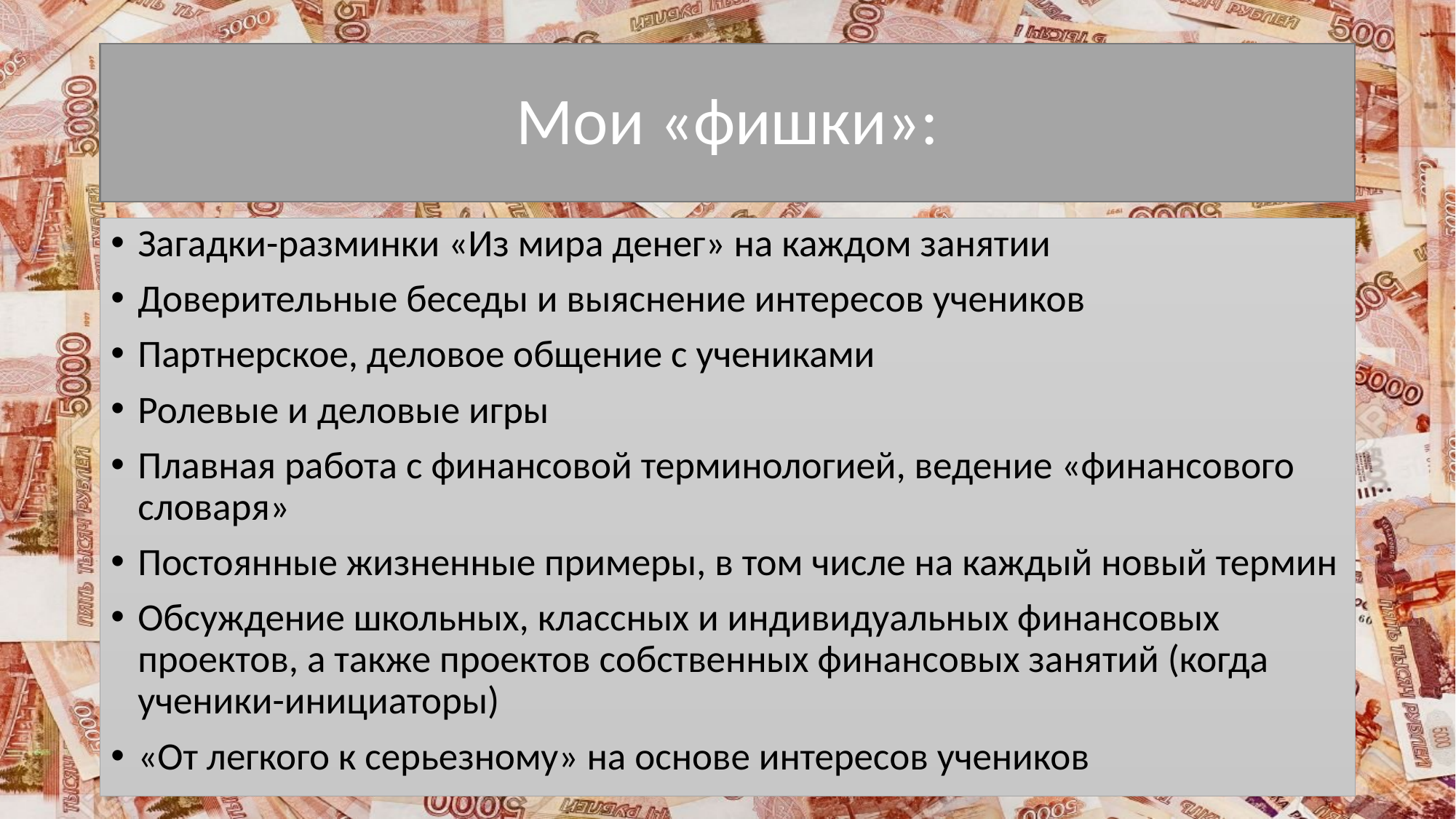

# Мои «фишки»:
Загадки-разминки «Из мира денег» на каждом занятии
Доверительные беседы и выяснение интересов учеников
Партнерское, деловое общение с учениками
Ролевые и деловые игры
Плавная работа с финансовой терминологией, ведение «финансового словаря»
Постоянные жизненные примеры, в том числе на каждый новый термин
Обсуждение школьных, классных и индивидуальных финансовых проектов, а также проектов собственных финансовых занятий (когда ученики-инициаторы)
«От легкого к серьезному» на основе интересов учеников